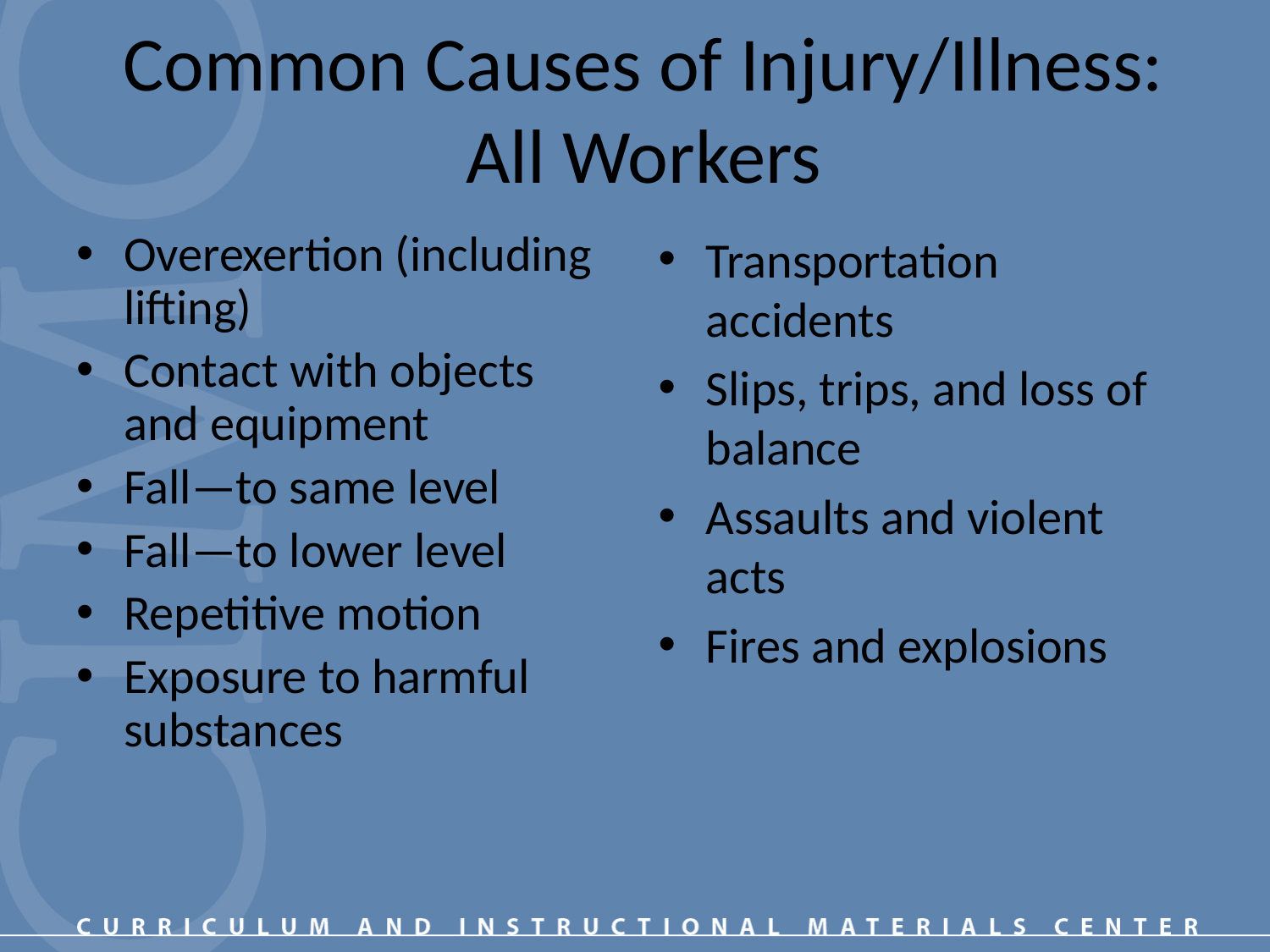

# Common Causes of Injury/Illness: All Workers
Overexertion (including lifting)
Contact with objects and equipment
Fall—to same level
Fall—to lower level
Repetitive motion
Exposure to harmful substances
Transportation accidents
Slips, trips, and loss of balance
Assaults and violent acts
Fires and explosions